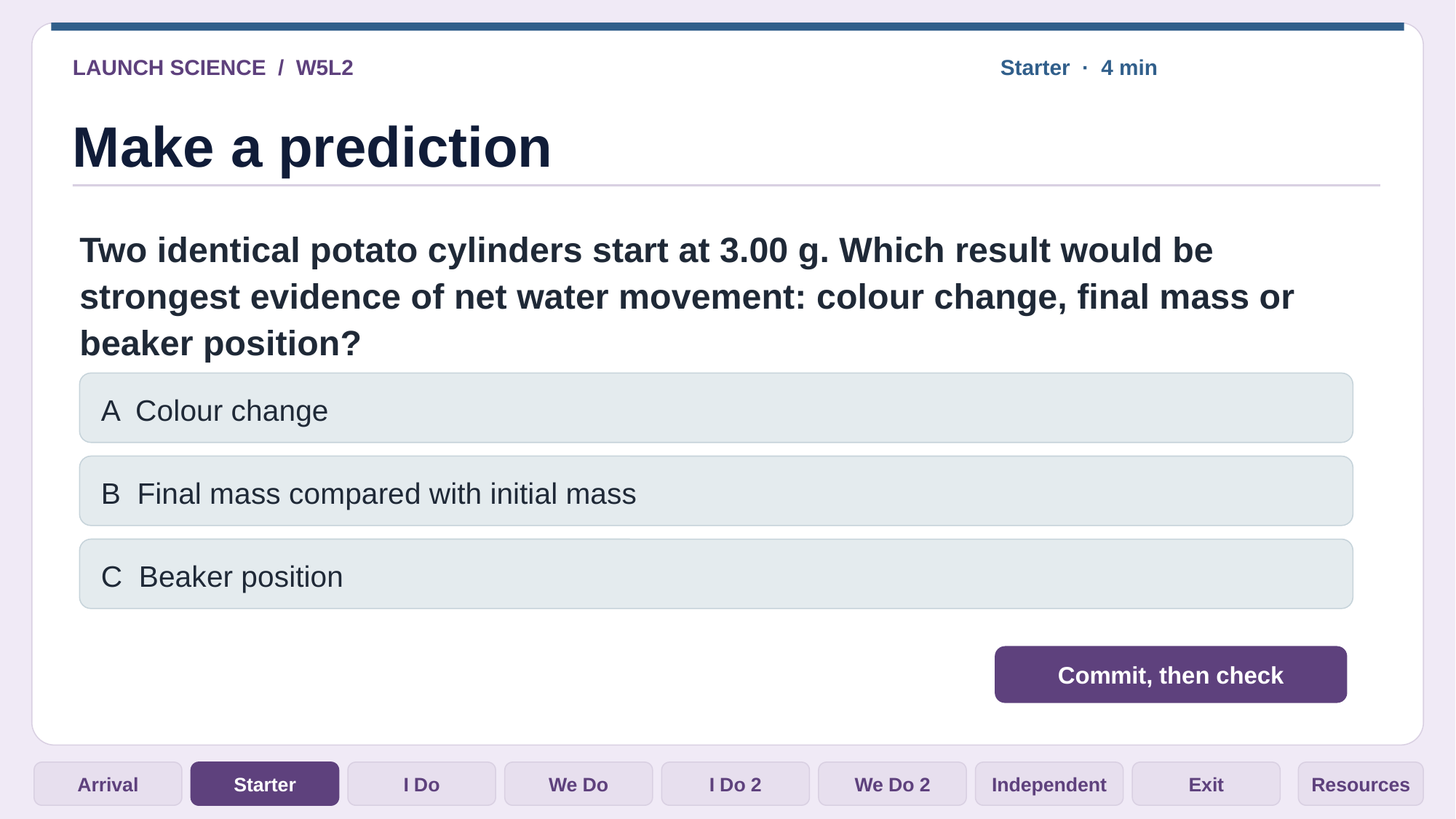

LAUNCH SCIENCE  /  W5L2
Starter  ·  4 min
Make a prediction

Two identical potato cylinders start at 3.00 g. Which result would be strongest evidence of net water movement: colour change, final mass or beaker position?

A  Colour change

B  Final mass compared with initial mass

C  Beaker position
Commit, then check
Arrival
Starter
I Do
We Do
I Do 2
We Do 2
Independent
Exit
Resources